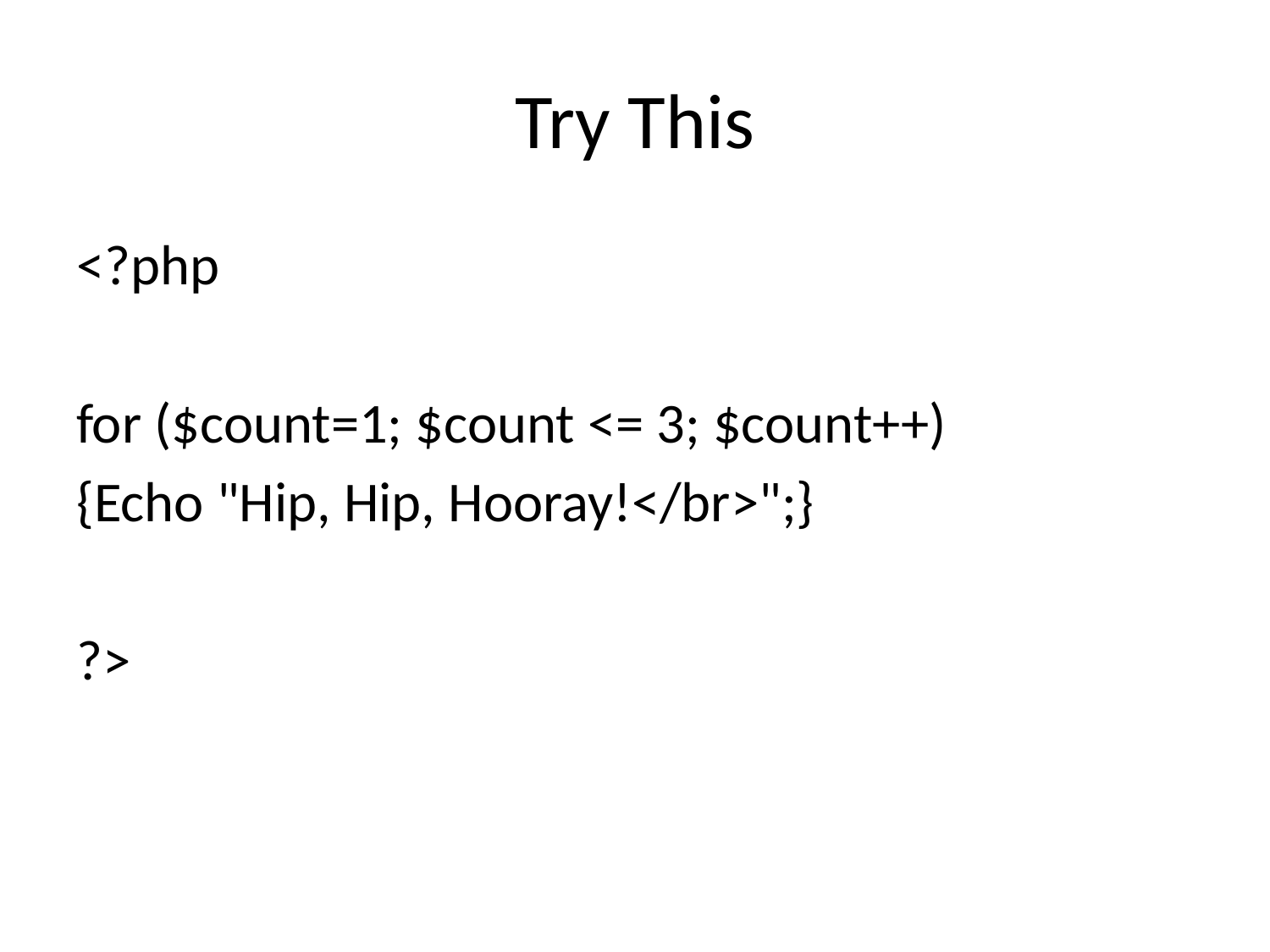

# Try This
<?php

for ($count=1; $count <= 3; $count++)
{Echo "Hip, Hip, Hooray!</br>";}

?>